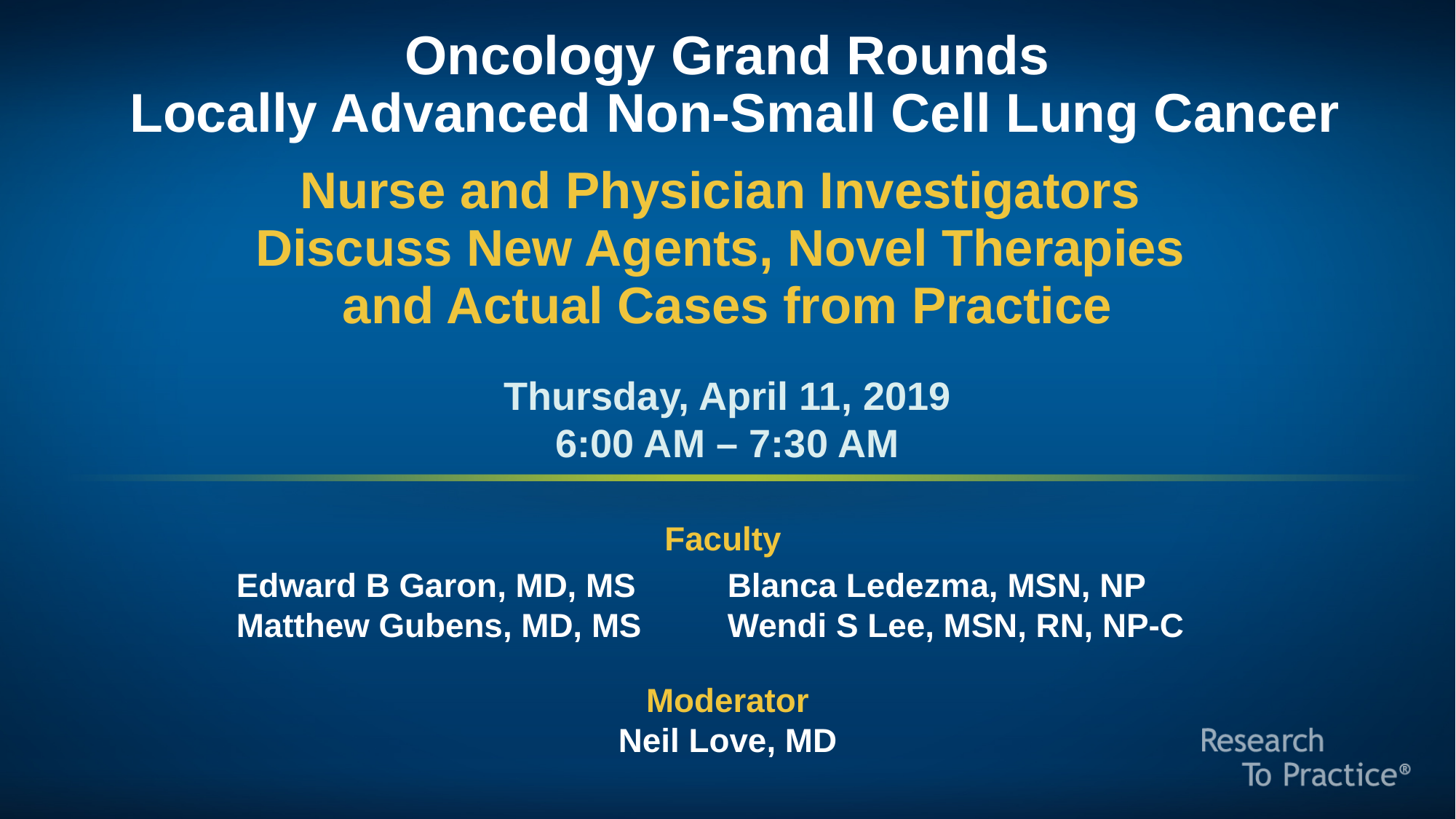

Oncology Grand Rounds
 Locally Advanced Non-Small Cell Lung Cancer
Nurse and Physician Investigators
Discuss New Agents, Novel Therapies
and Actual Cases from Practice
Thursday, April 11, 2019
6:00 AM – 7:30 AM
Faculty
Edward B Garon, MD, MS
Matthew Gubens, MD, MS
Blanca Ledezma, MSN, NP
Wendi S Lee, MSN, RN, NP-C
Moderator
Neil Love, MD